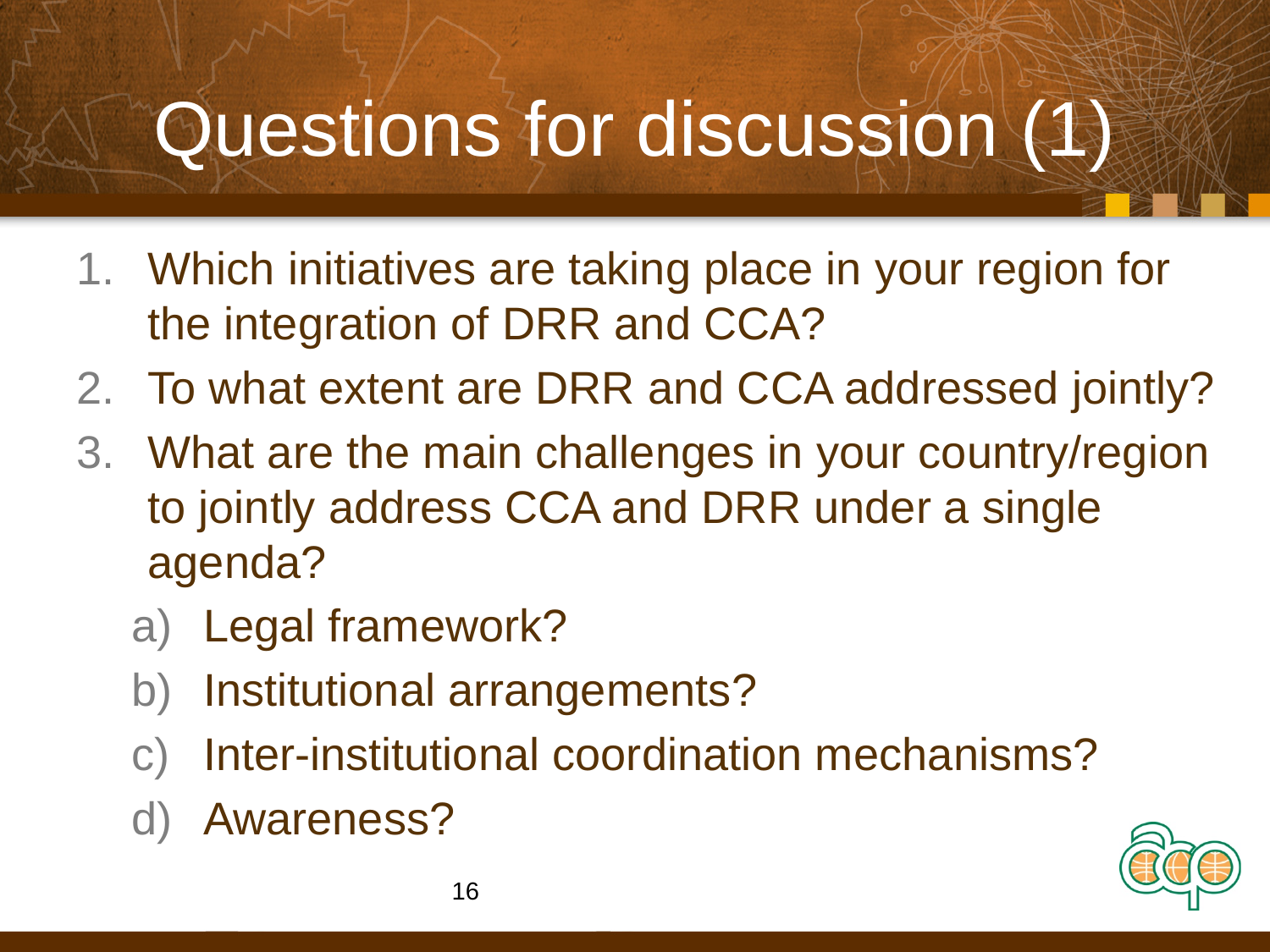

# Questions for discussion (1)
Which initiatives are taking place in your region for the integration of DRR and CCA?
To what extent are DRR and CCA addressed jointly?
What are the main challenges in your country/region to jointly address CCA and DRR under a single agenda?
Legal framework?
Institutional arrangements?
Inter-institutional coordination mechanisms?
Awareness?
16